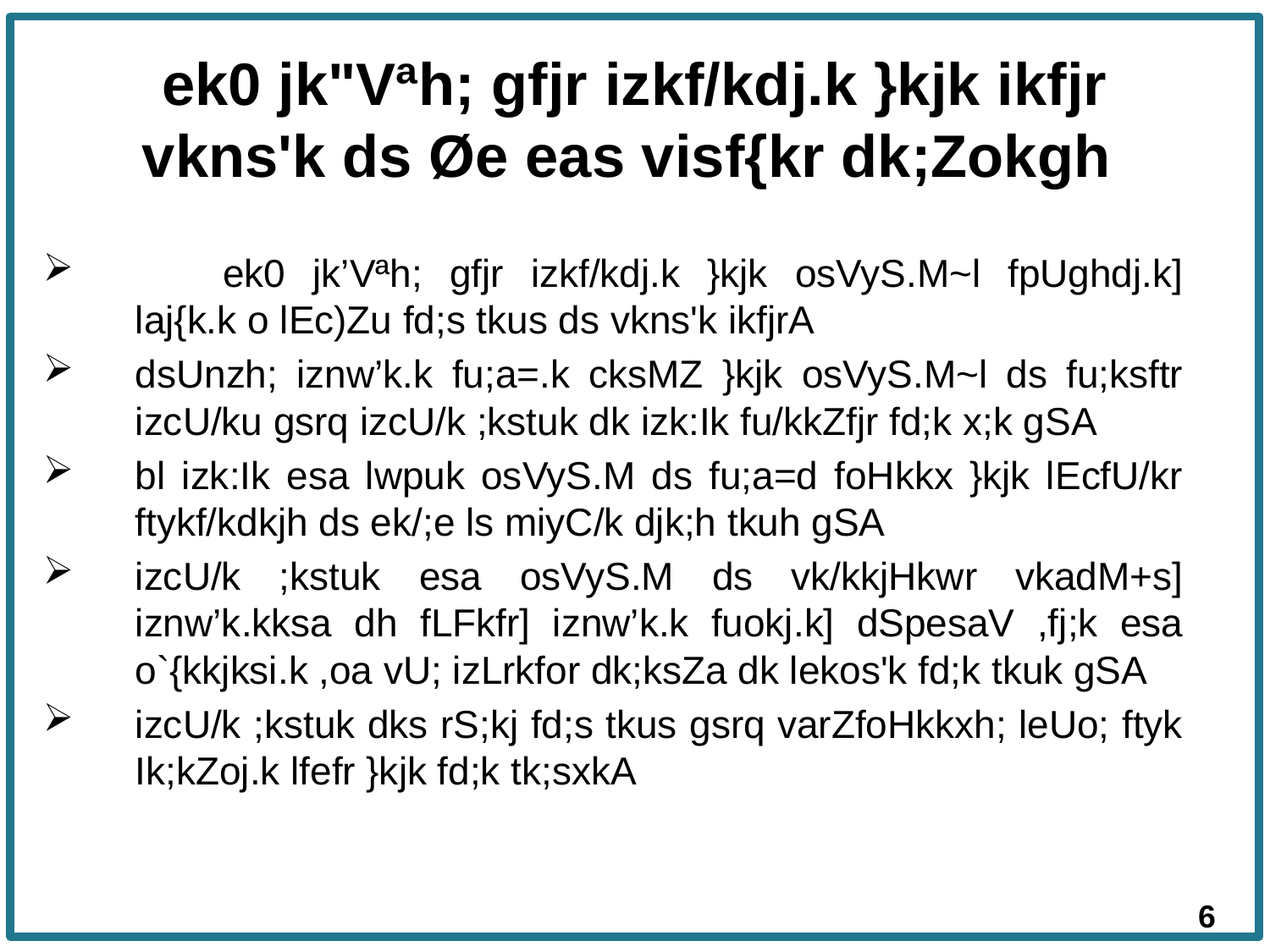

# ek0 jk"Vªh; gfjr izkf/kdj.k }kjk ikfjr vkns'k ds Øe eas visf{kr dk;Zokgh
	ek0 jk’Vªh; gfjr izkf/kdj.k }kjk osVyS.M~l fpUghdj.k] laj{k.k o lEc)Zu fd;s tkus ds vkns'k ikfjrA
dsUnzh; iznw’k.k fu;a=.k cksMZ }kjk osVyS.M~l ds fu;ksftr izcU/ku gsrq izcU/k ;kstuk dk izk:Ik fu/kkZfjr fd;k x;k gSA
bl izk:Ik esa lwpuk osVyS.M ds fu;a=d foHkkx }kjk lEcfU/kr ftykf/kdkjh ds ek/;e ls miyC/k djk;h tkuh gSA
izcU/k ;kstuk esa osVyS.M ds vk/kkjHkwr vkadM+s] iznw’k.kksa dh fLFkfr] iznw’k.k fuokj.k] dSpesaV ,fj;k esa o`{kkjksi.k ,oa vU; izLrkfor dk;ksZa dk lekos'k fd;k tkuk gSA
izcU/k ;kstuk dks rS;kj fd;s tkus gsrq varZfoHkkxh; leUo; ftyk Ik;kZoj.k lfefr }kjk fd;k tk;sxkA

6